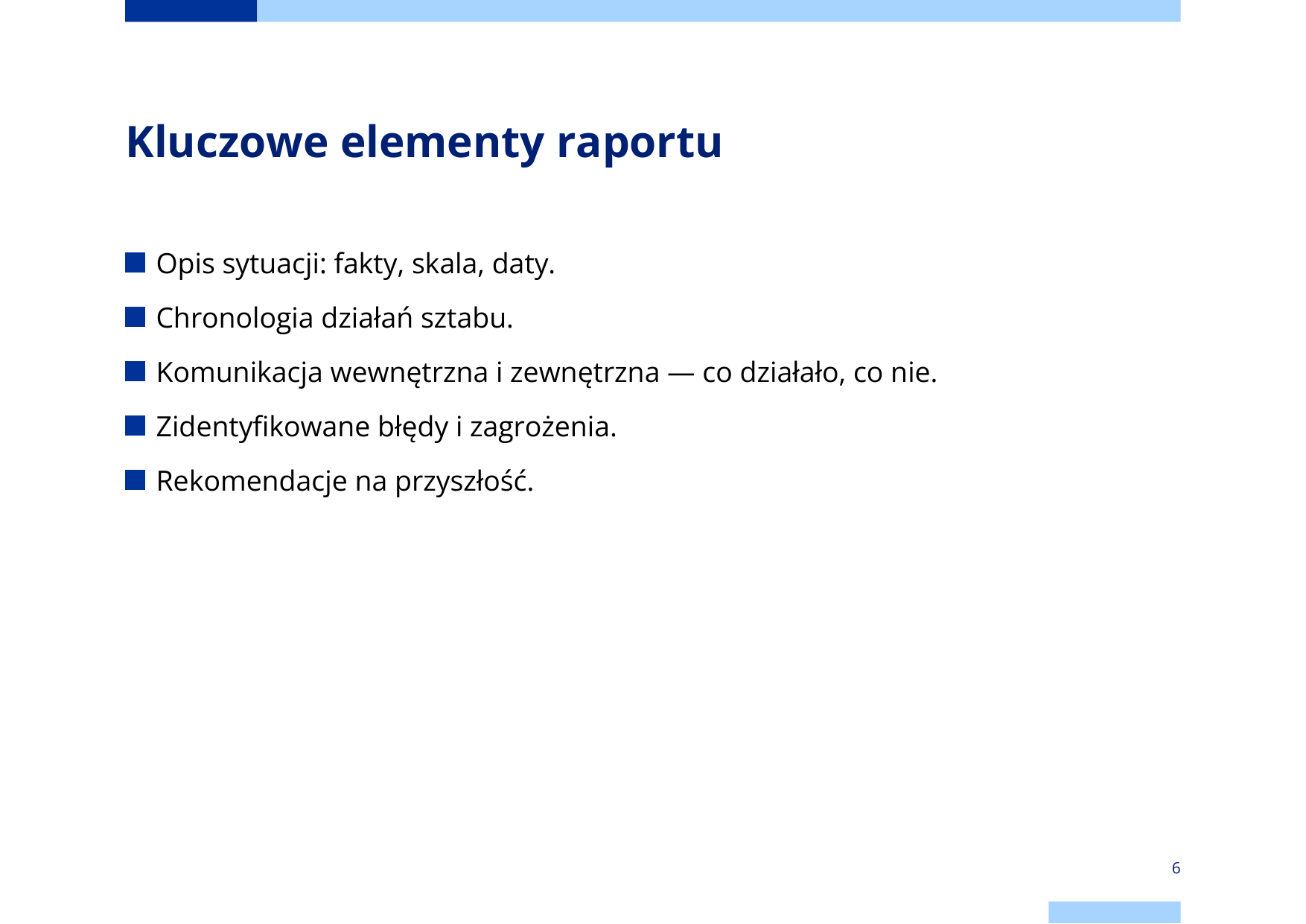

# Kluczowe elementy raportu
Opis sytuacji: fakty, skala, daty.
Chronologia działań sztabu.
Komunikacja wewnętrzna i zewnętrzna — co działało, co nie.
Zidentyfikowane błędy i zagrożenia.
Rekomendacje na przyszłość.
6